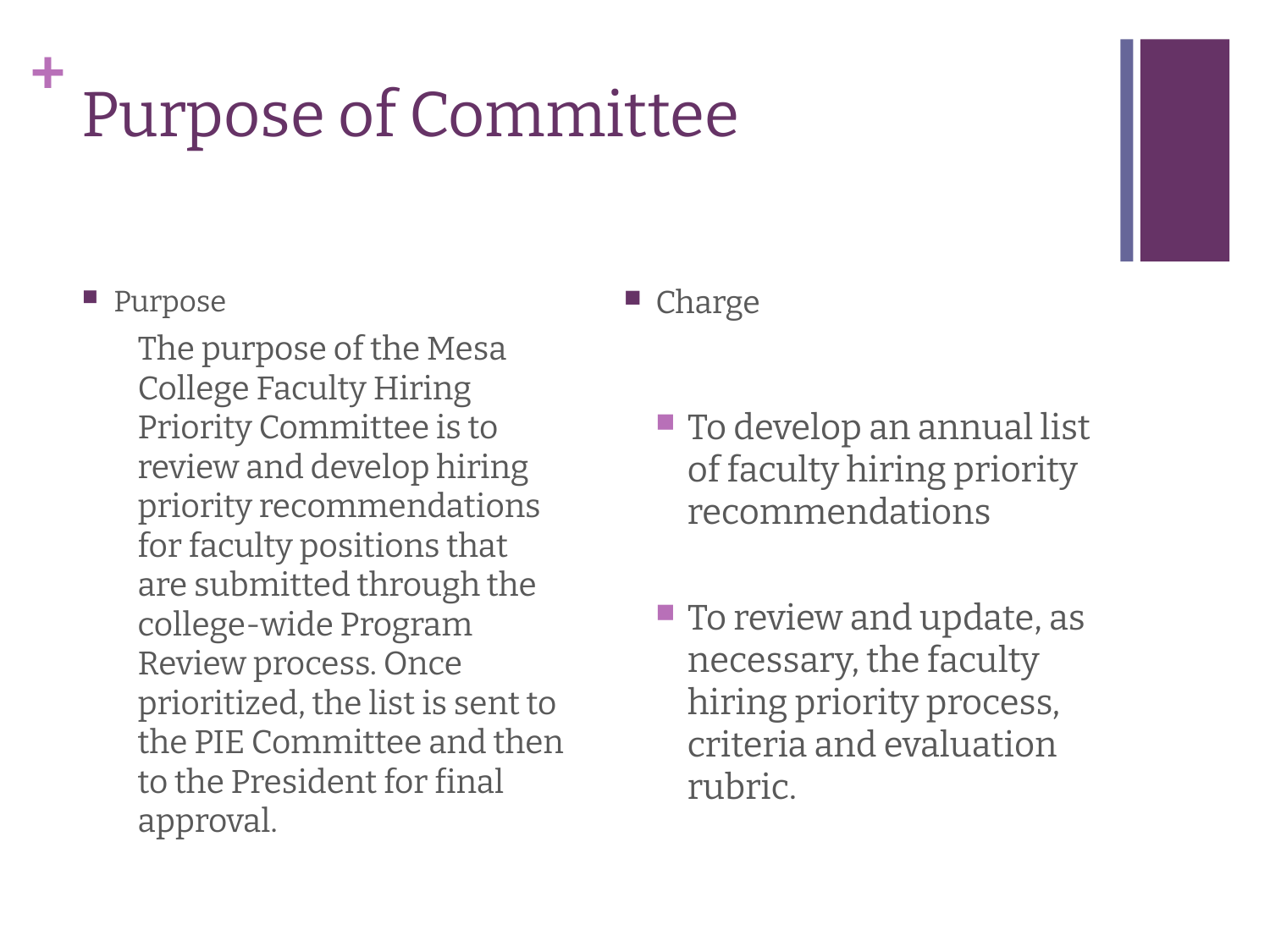

# Purpose of Committee
Purpose
The purpose of the Mesa College Faculty Hiring Priority Committee is to review and develop hiring priority recommendations for faculty positions that are submitted through the college-wide Program Review process. Once prioritized, the list is sent to the PIE Committee and then to the President for final approval.
Charge

To develop an annual list of faculty hiring priority recommendations

To review and update, as necessary, the faculty hiring priority process, criteria and evaluation rubric.